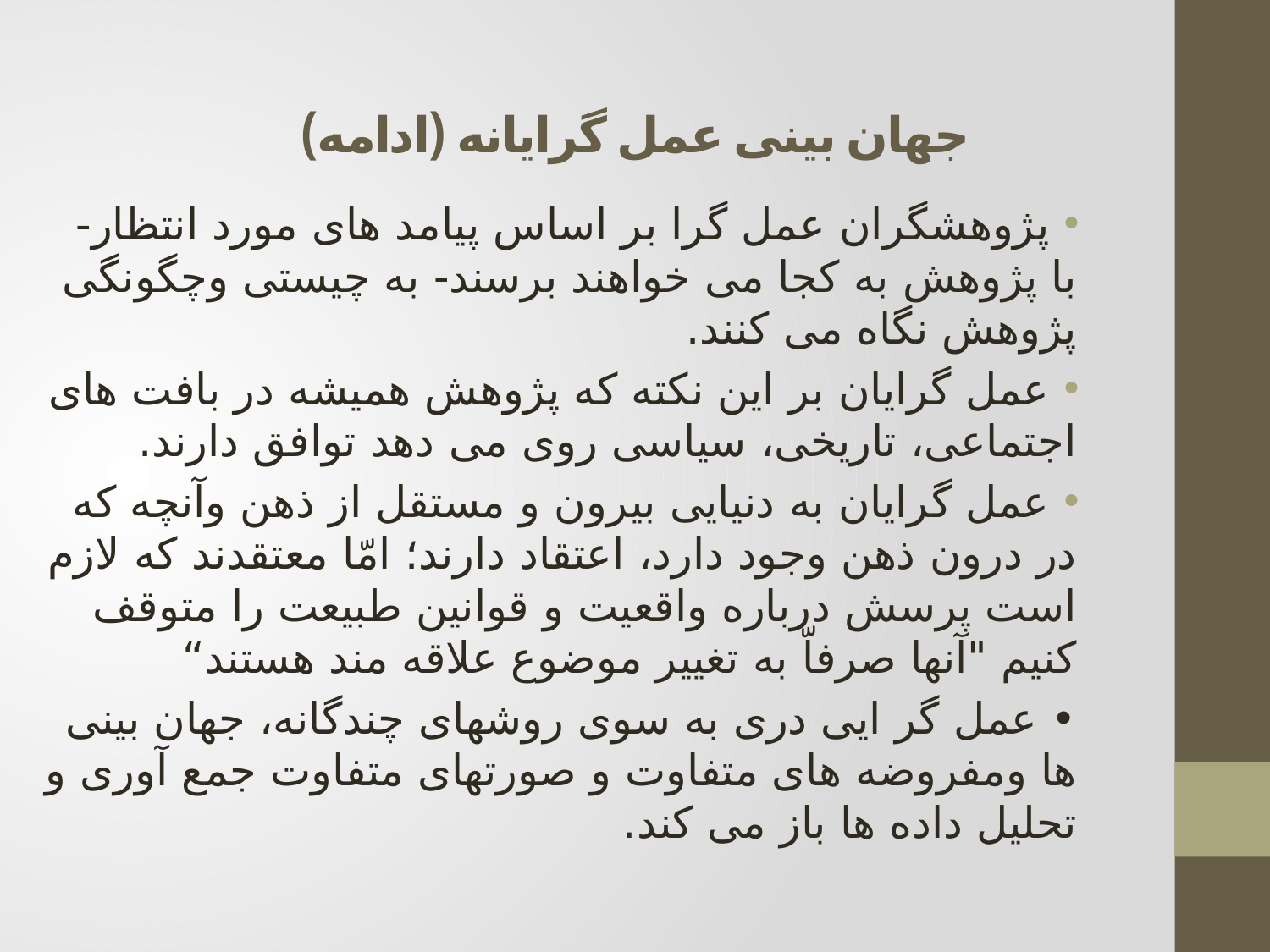

# جهان بینی عمل گرایانه (ادامه)
 پژوهشگران عمل گرا بر اساس پیامد های مورد انتظار- با پژوهش به کجا می خواهند برسند- به چیستی وچگونگی پژوهش نگاه می کنند.
 عمل گرایان بر این نکته که پژوهش همیشه در بافت های اجتماعی، تاریخی، سیاسی روی می دهد توافق دارند.
 عمل گرایان به دنیایی بیرون و مستقل از ذهن وآنچه که در درون ذهن وجود دارد، اعتقاد دارند؛ امّا معتقدند که لازم است پرسش درباره واقعیت و قوانین طبیعت را متوقف کنیم "آنها صرفاّ به تغییر موضوع علاقه مند هستند“
• عمل گر ایی دری به سوی روشهای چندگانه، جهان بینی ها ومفروضه های متفاوت و صورتهای متفاوت جمع آوری و تحلیل داده ها باز می کند.